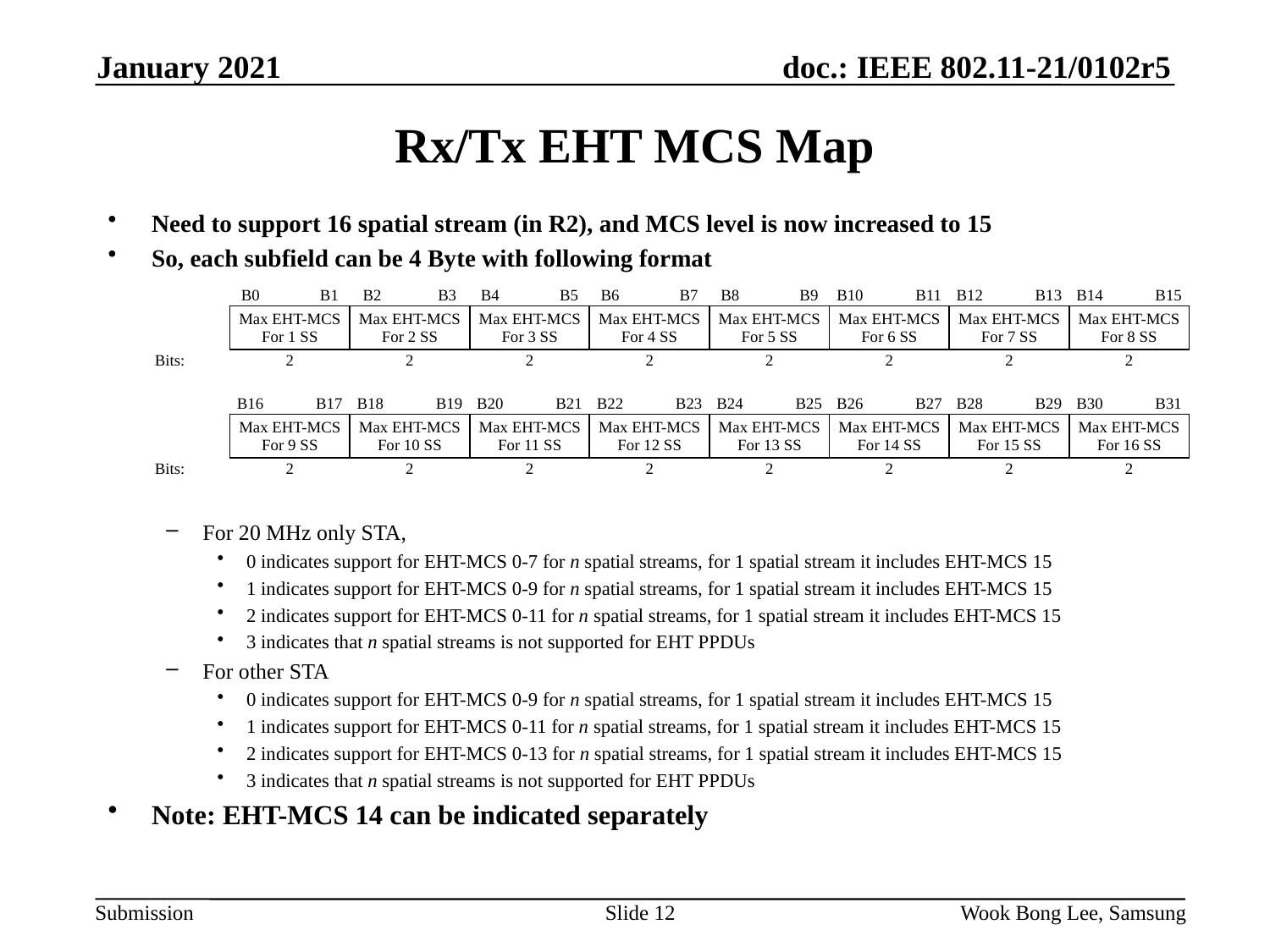

January 2021
# Rx/Tx EHT MCS Map
Need to support 16 spatial stream (in R2), and MCS level is now increased to 15
So, each subfield can be 4 Byte with following format

For 20 MHz only STA,
0 indicates support for EHT-MCS 0-7 for n spatial streams, for 1 spatial stream it includes EHT-MCS 15
1 indicates support for EHT-MCS 0-9 for n spatial streams, for 1 spatial stream it includes EHT-MCS 15
2 indicates support for EHT-MCS 0-11 for n spatial streams, for 1 spatial stream it includes EHT-MCS 15
3 indicates that n spatial streams is not supported for EHT PPDUs
For other STA
0 indicates support for EHT-MCS 0-9 for n spatial streams, for 1 spatial stream it includes EHT-MCS 15
1 indicates support for EHT-MCS 0-11 for n spatial streams, for 1 spatial stream it includes EHT-MCS 15
2 indicates support for EHT-MCS 0-13 for n spatial streams, for 1 spatial stream it includes EHT-MCS 15
3 indicates that n spatial streams is not supported for EHT PPDUs
Note: EHT-MCS 14 can be indicated separately

|  | B0 B1 | B2 B3 | B4 B5 | B6 B7 | B8 B9 | B10 B11 | B12 B13 | B14 B15 |
| --- | --- | --- | --- | --- | --- | --- | --- | --- |
|  | Max EHT-MCS For 1 SS | Max EHT-MCS For 2 SS | Max EHT-MCS For 3 SS | Max EHT-MCS For 4 SS | Max EHT-MCS For 5 SS | Max EHT-MCS For 6 SS | Max EHT-MCS For 7 SS | Max EHT-MCS For 8 SS |
| Bits: | 2 | 2 | 2 | 2 | 2 | 2 | 2 | 2 |
|  |  |  |  |  |  |  |  |  |
|  | B16 B17 | B18 B19 | B20 B21 | B22 B23 | B24 B25 | B26 B27 | B28 B29 | B30 B31 |
|  | Max EHT-MCS For 9 SS | Max EHT-MCS For 10 SS | Max EHT-MCS For 11 SS | Max EHT-MCS For 12 SS | Max EHT-MCS For 13 SS | Max EHT-MCS For 14 SS | Max EHT-MCS For 15 SS | Max EHT-MCS For 16 SS |
| Bits: | 2 | 2 | 2 | 2 | 2 | 2 | 2 | 2 |
|  |  |  |  |  |  |  |  |  |
Slide 12
Wook Bong Lee, Samsung